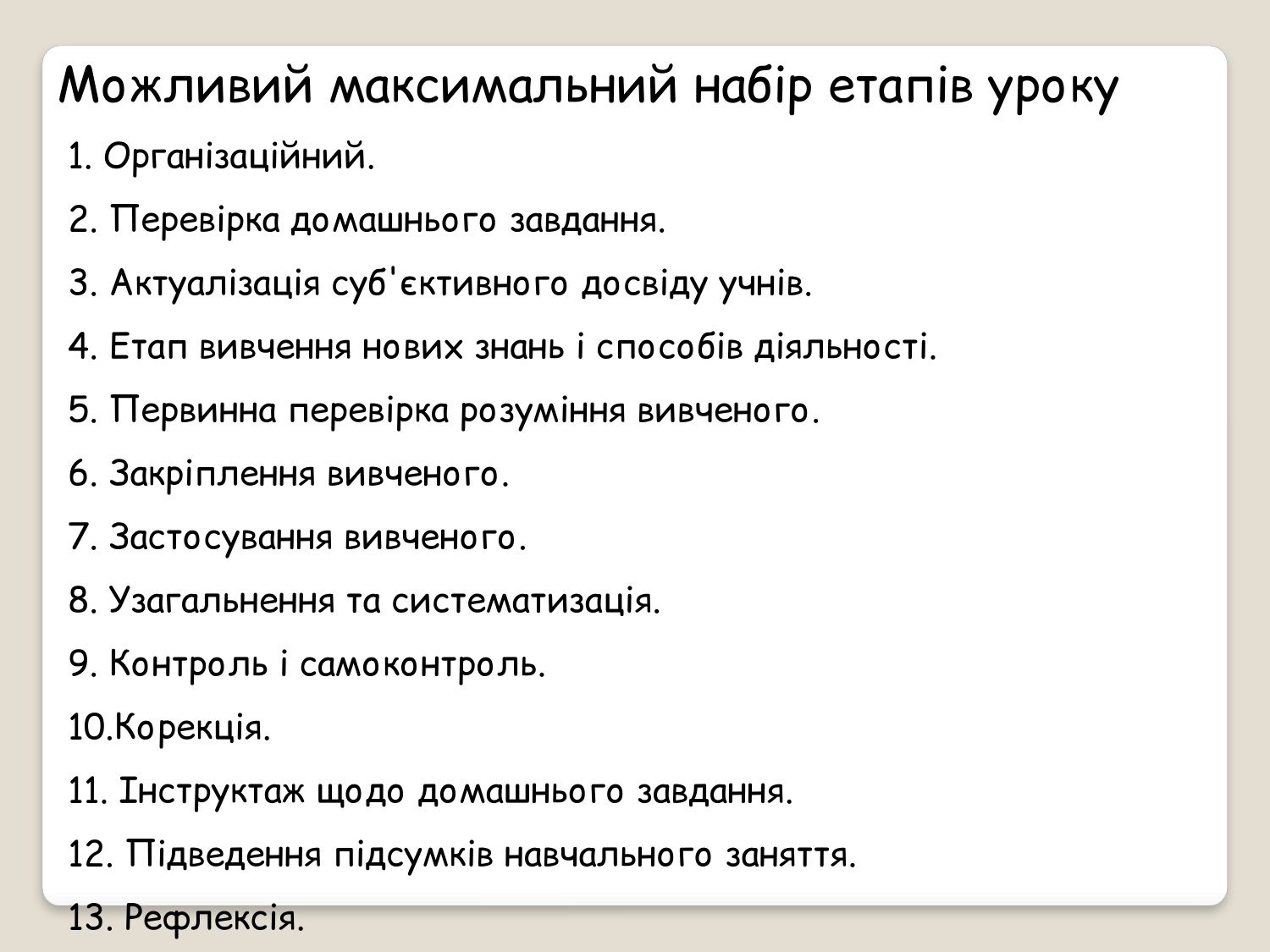

Можливий максимальний набір етапів уроку
1. Організаційний.
2. Перевірка домашнього завдання.
3. Актуалізація суб'єктивного досвіду учнів.
4. Етап вивчення нових знань і способів діяльності.
5. Первинна перевірка розуміння вивченого.
6. Закріплення вивченого.
7. Застосування вивченого.
8. Узагальнення та систематизація.
9. Контроль і самоконтроль.
10.Корекція.
11. Інструктаж щодо домашнього завдання.
12. Підведення підсумків навчального заняття.
13. Рефлексія.